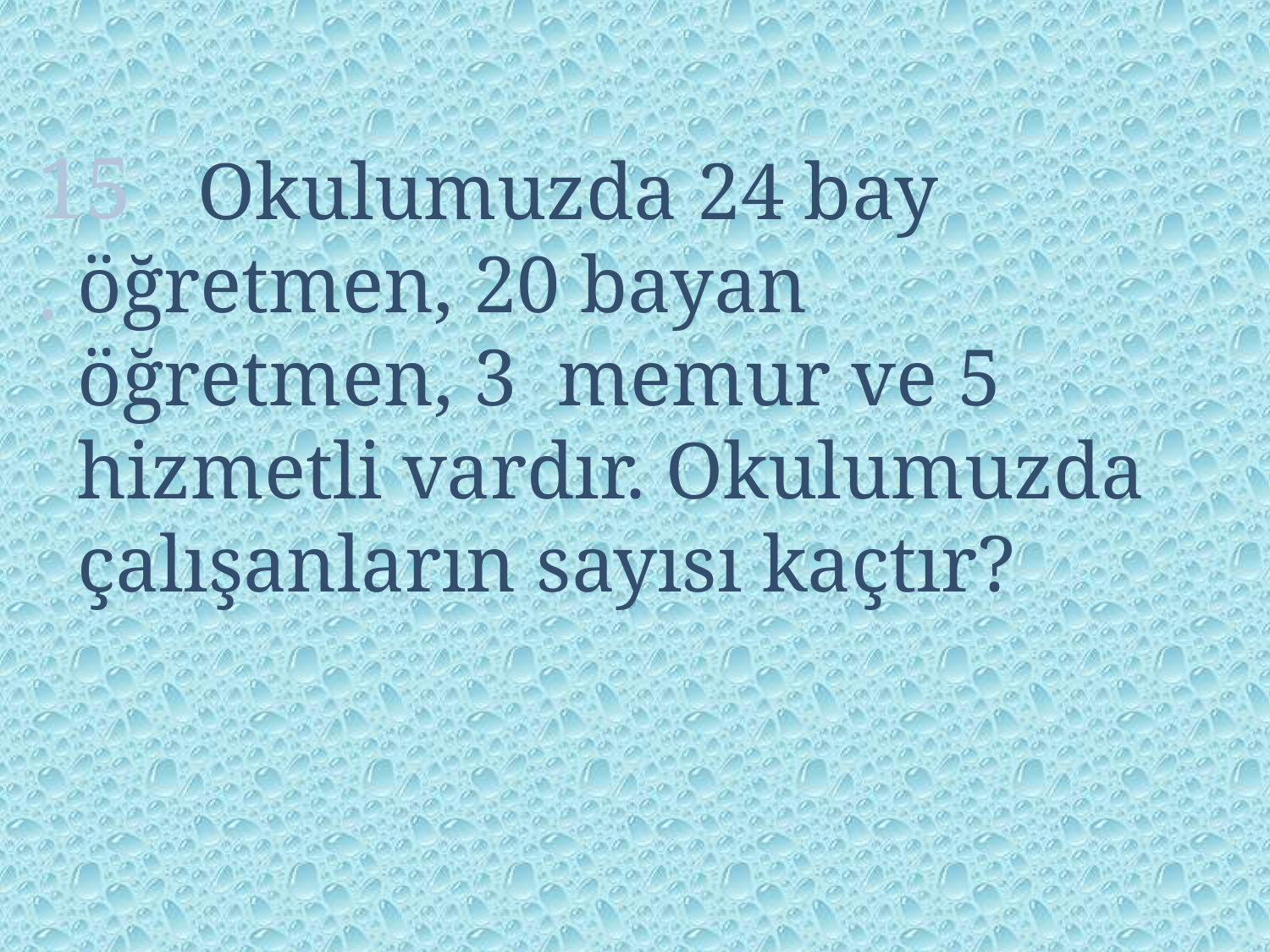

15.
      Okulumuzda 24 bay öğretmen, 20 bayan öğretmen, 3  memur ve 5  hizmetli vardır. Okulumuzda çalışanların sayısı kaçtır?